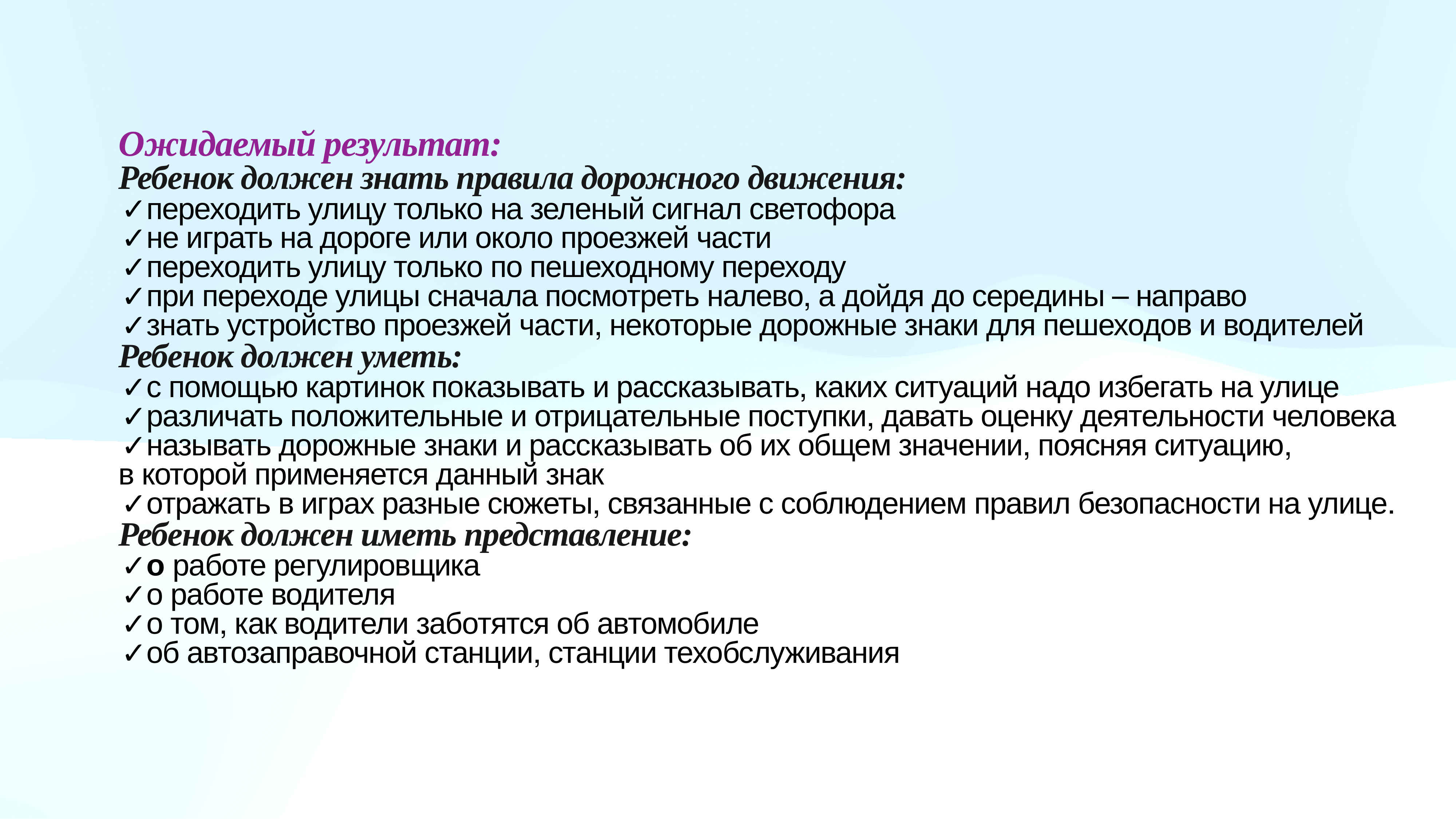

Ожидаемый результат:
Ребенок должен знать правила дорожного движения:
переходить улицу только на зеленый сигнал светофора
не играть на дороге или около проезжей части
переходить улицу только по пешеходному переходу
при переходе улицы сначала посмотреть налево, а дойдя до середины – направо
знать устройство проезжей части, некоторые дорожные знаки для пешеходов и водителей
Ребенок должен уметь:
с помощью картинок показывать и рассказывать, каких ситуаций надо избегать на улице
различать положительные и отрицательные поступки, давать оценку деятельности человека
называть дорожные знаки и рассказывать об их общем значении, поясняя ситуацию,
в которой применяется данный знак
отражать в играх разные сюжеты, связанные с соблюдением правил безопасности на улице.
Ребенок должен иметь представление:
о работе регулировщика
о работе водителя
о том, как водители заботятся об автомобиле
об автозаправочной станции, станции техобслуживания